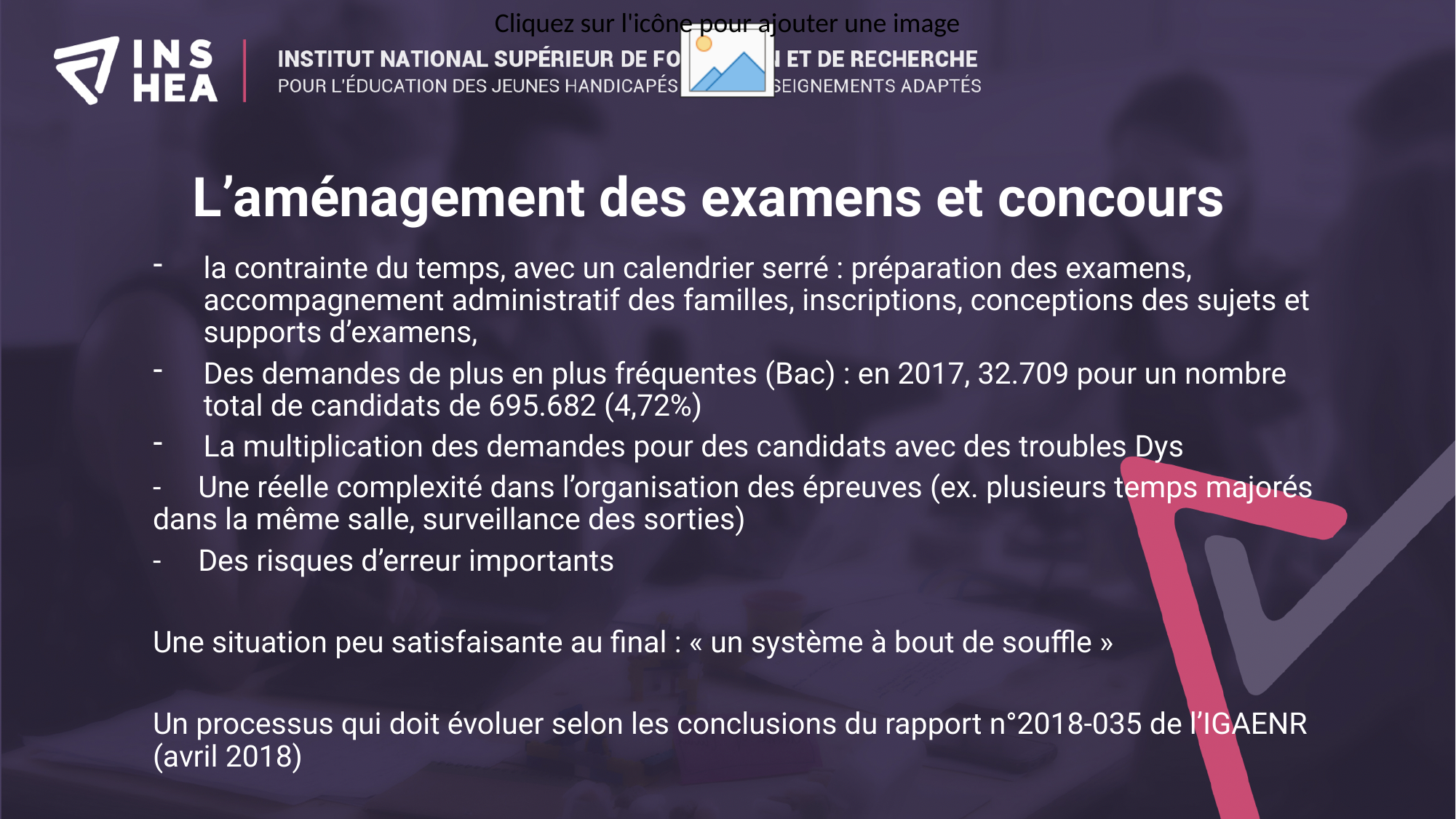

# L’aménagement des examens et concours
la contrainte du temps, avec un calendrier serré : préparation des examens, accompagnement administratif des familles, inscriptions, conceptions des sujets et supports d’examens,
Des demandes de plus en plus fréquentes (Bac) : en 2017, 32.709 pour un nombre total de candidats de 695.682 (4,72%)
La multiplication des demandes pour des candidats avec des troubles Dys
-     Une réelle complexité dans l’organisation des épreuves (ex. plusieurs temps majorés dans la même salle, surveillance des sorties)
-     Des risques d’erreur importants

Une situation peu satisfaisante au final : « un système à bout de souffle »

Un processus qui doit évoluer selon les conclusions du rapport n°2018-035 de l’IGAENR (avril 2018)